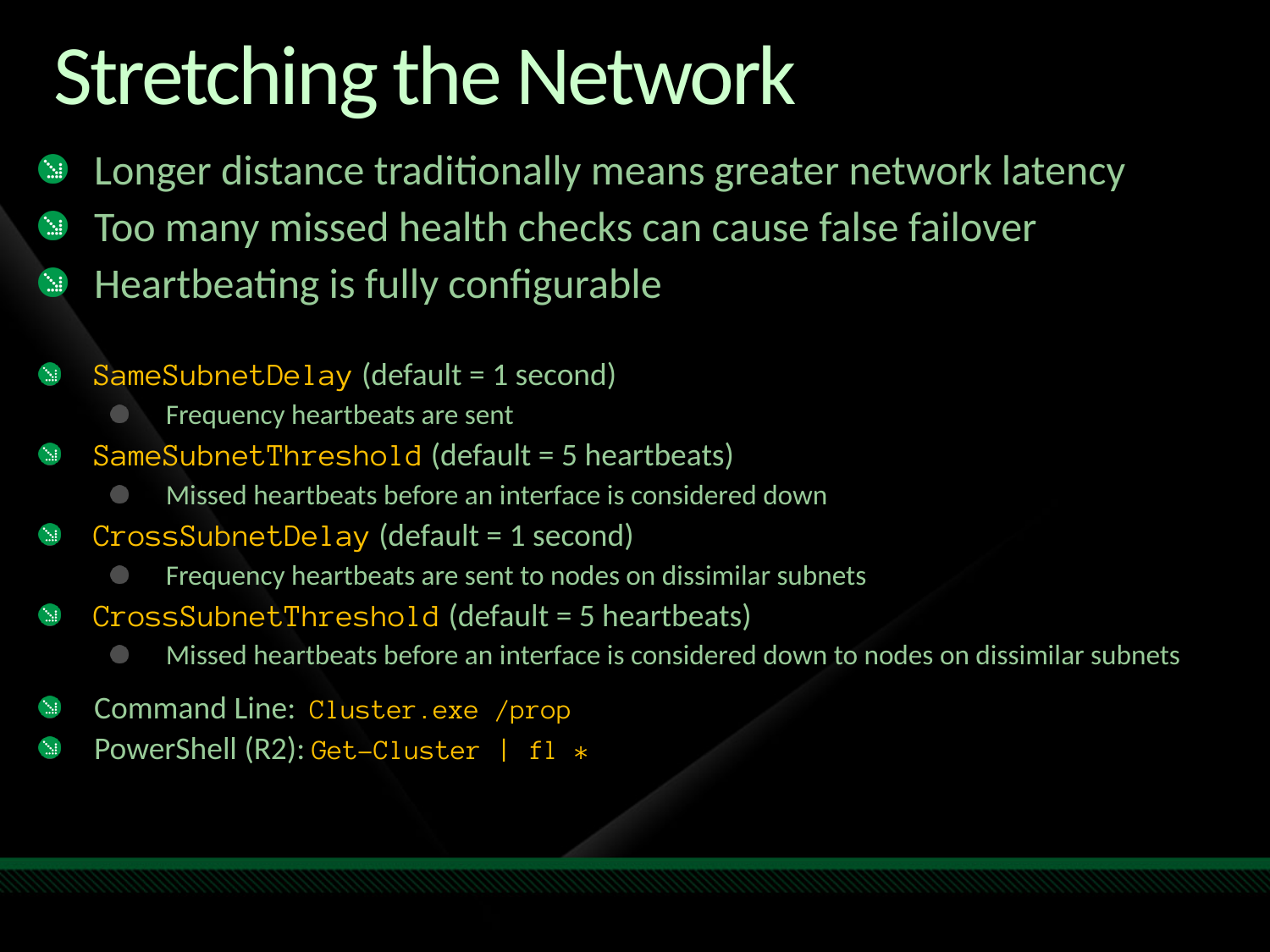

# Stretching the Network
Longer distance traditionally means greater network latency
Too many missed health checks can cause false failover
Heartbeating is fully configurable

SameSubnetDelay (default = 1 second)
Frequency heartbeats are sent
SameSubnetThreshold (default = 5 heartbeats)
Missed heartbeats before an interface is considered down
CrossSubnetDelay (default = 1 second)
Frequency heartbeats are sent to nodes on dissimilar subnets
CrossSubnetThreshold (default = 5 heartbeats)
Missed heartbeats before an interface is considered down to nodes on dissimilar subnets

Command Line:  Cluster.exe /prop
PowerShell (R2): Get-Cluster | fl *